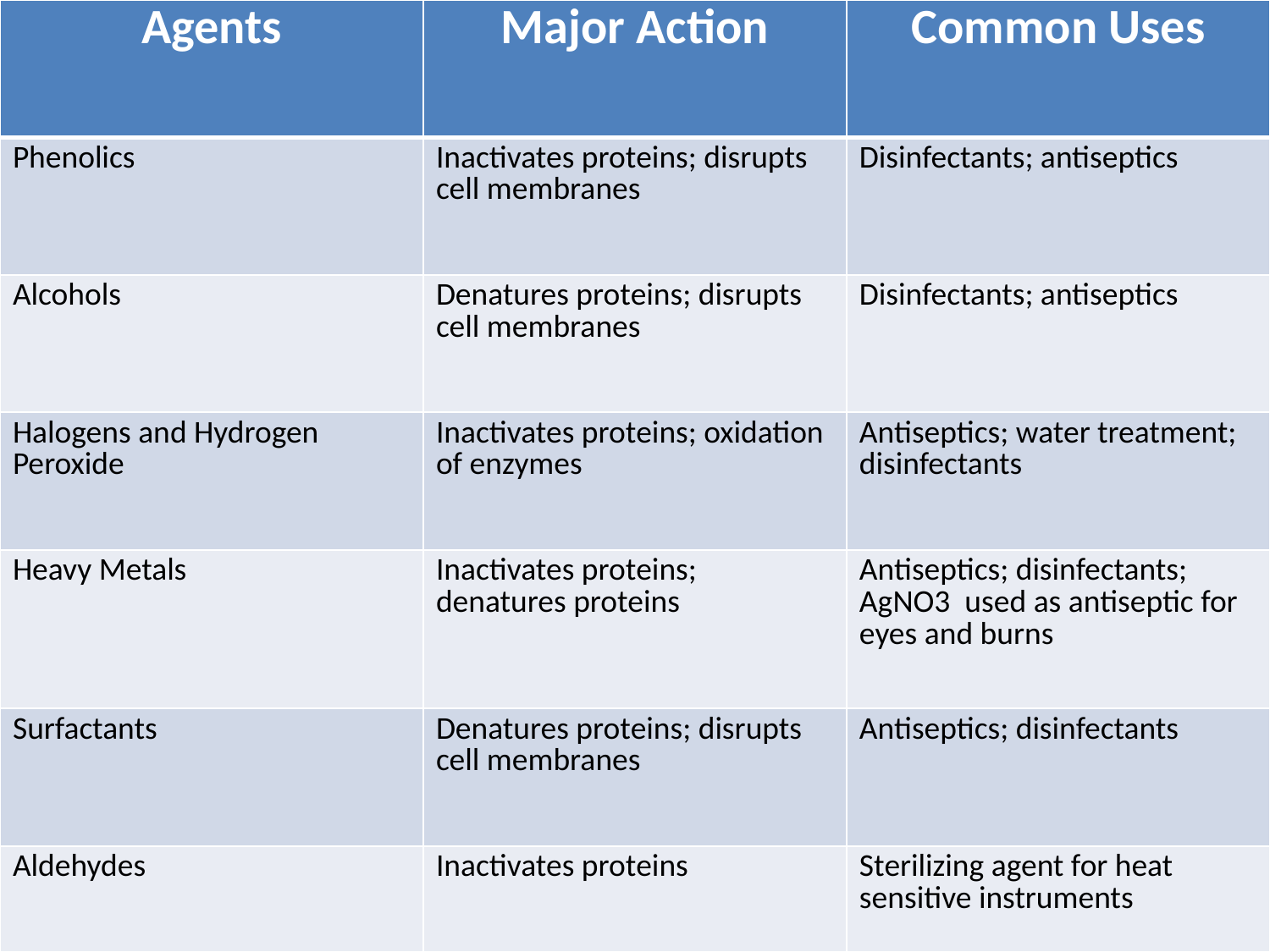

| Agents | Major Action | Common Uses |
| --- | --- | --- |
| Phenolics | Inactivates proteins; disrupts cell membranes | Disinfectants; antiseptics |
| Alcohols | Denatures proteins; disrupts cell membranes | Disinfectants; antiseptics |
| Halogens and Hydrogen Peroxide | Inactivates proteins; oxidation of enzymes | Antiseptics; water treatment; disinfectants |
| Heavy Metals | Inactivates proteins; denatures proteins | Antiseptics; disinfectants; AgNO3 used as antiseptic for eyes and burns |
| Surfactants | Denatures proteins; disrupts cell membranes | Antiseptics; disinfectants |
| Aldehydes | Inactivates proteins | Sterilizing agent for heat sensitive instruments |